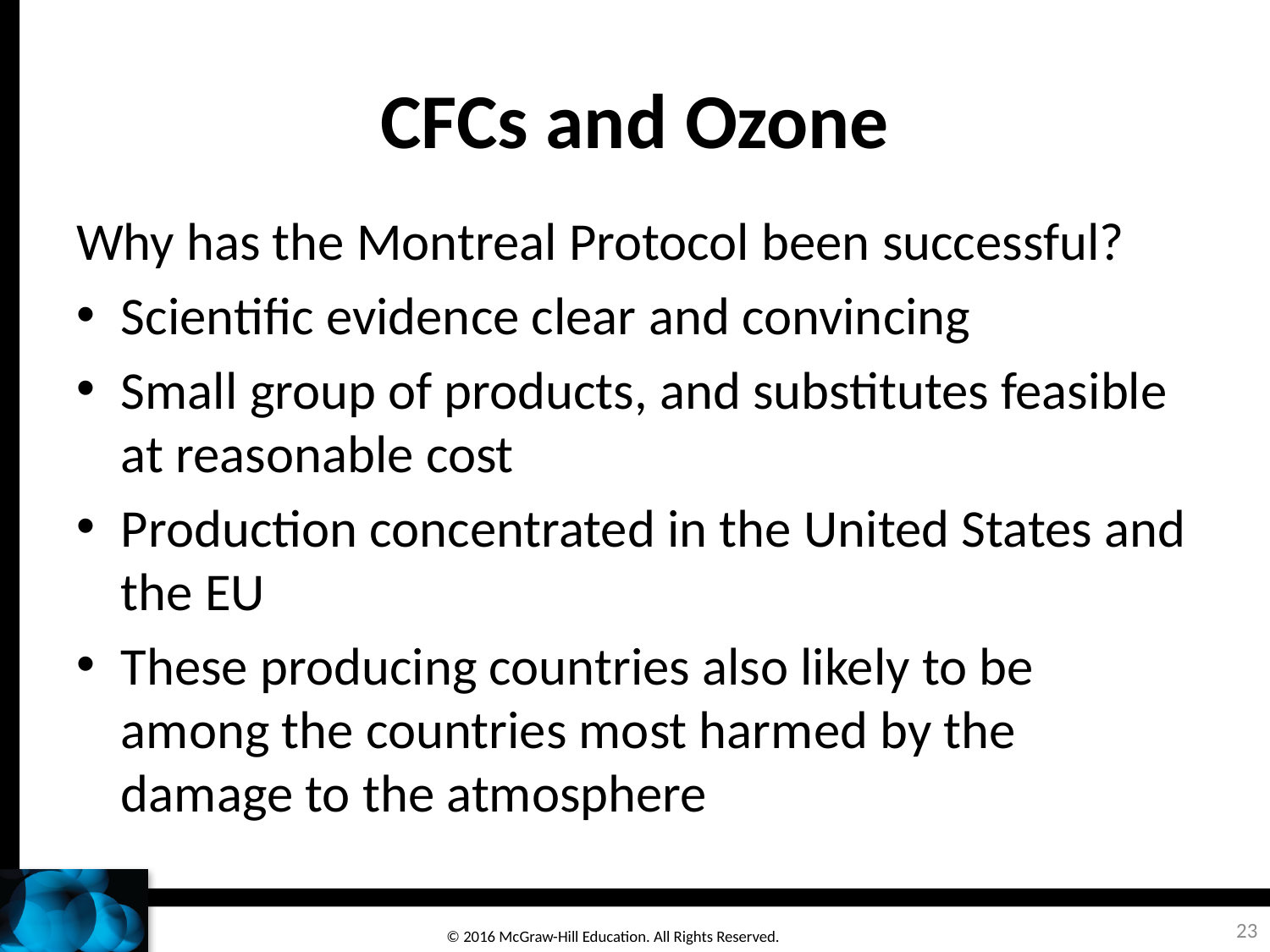

# CFCs and Ozone
Why has the Montreal Protocol been successful?
Scientific evidence clear and convincing
Small group of products, and substitutes feasible at reasonable cost
Production concentrated in the United States and the EU
These producing countries also likely to be among the countries most harmed by the damage to the atmosphere
23
© 2016 McGraw-Hill Education. All Rights Reserved.